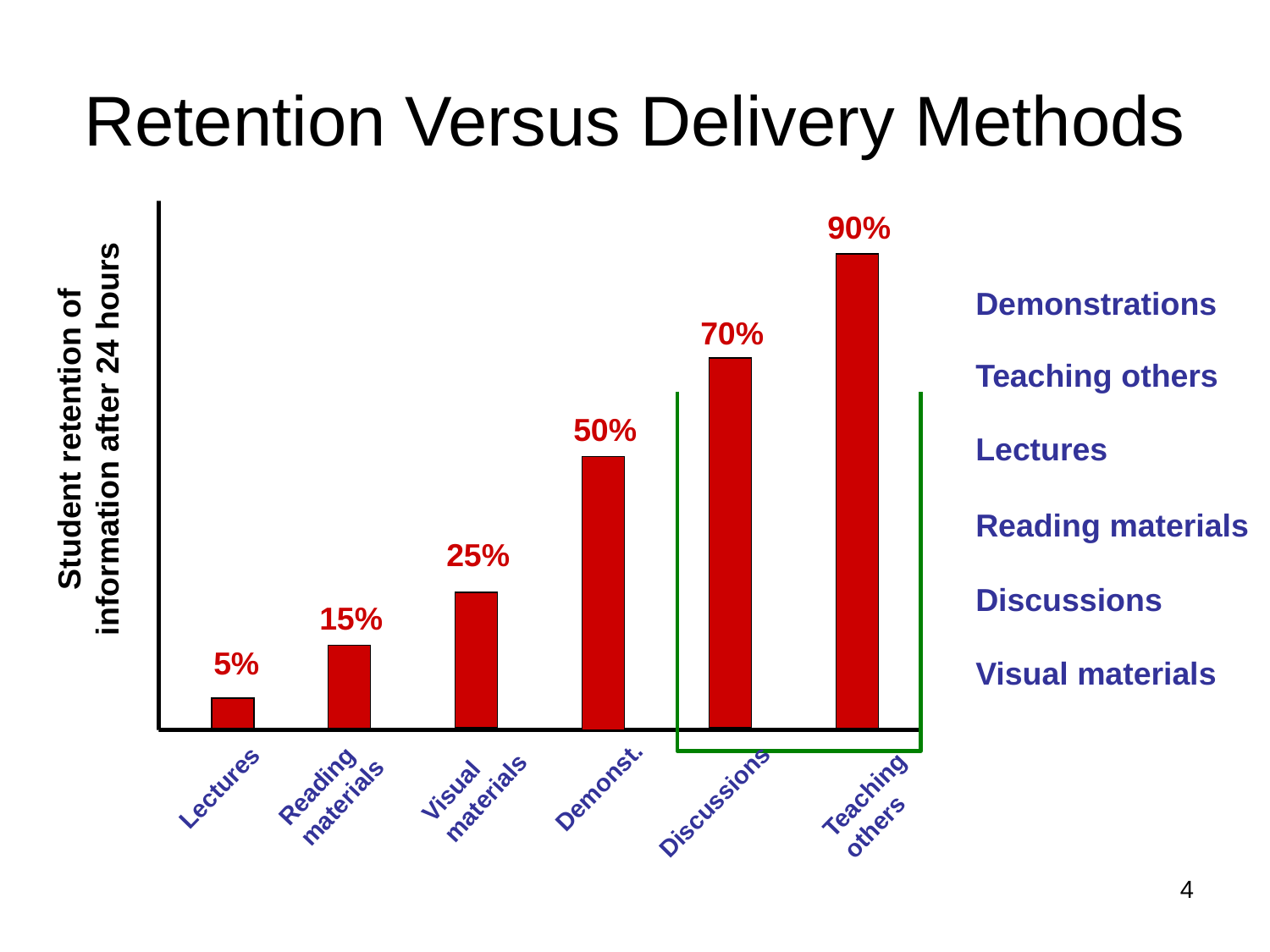

Retention Versus Delivery Methods

90%

Demonstrations
70%
Teaching others

Student retention of information after 24 hours
50%
Lectures

Reading materials
25%
Discussions
15%

5%

Visual materials

Reading materials
Visual materials
Teaching others
Lectures
Demonst.
Discussions
4